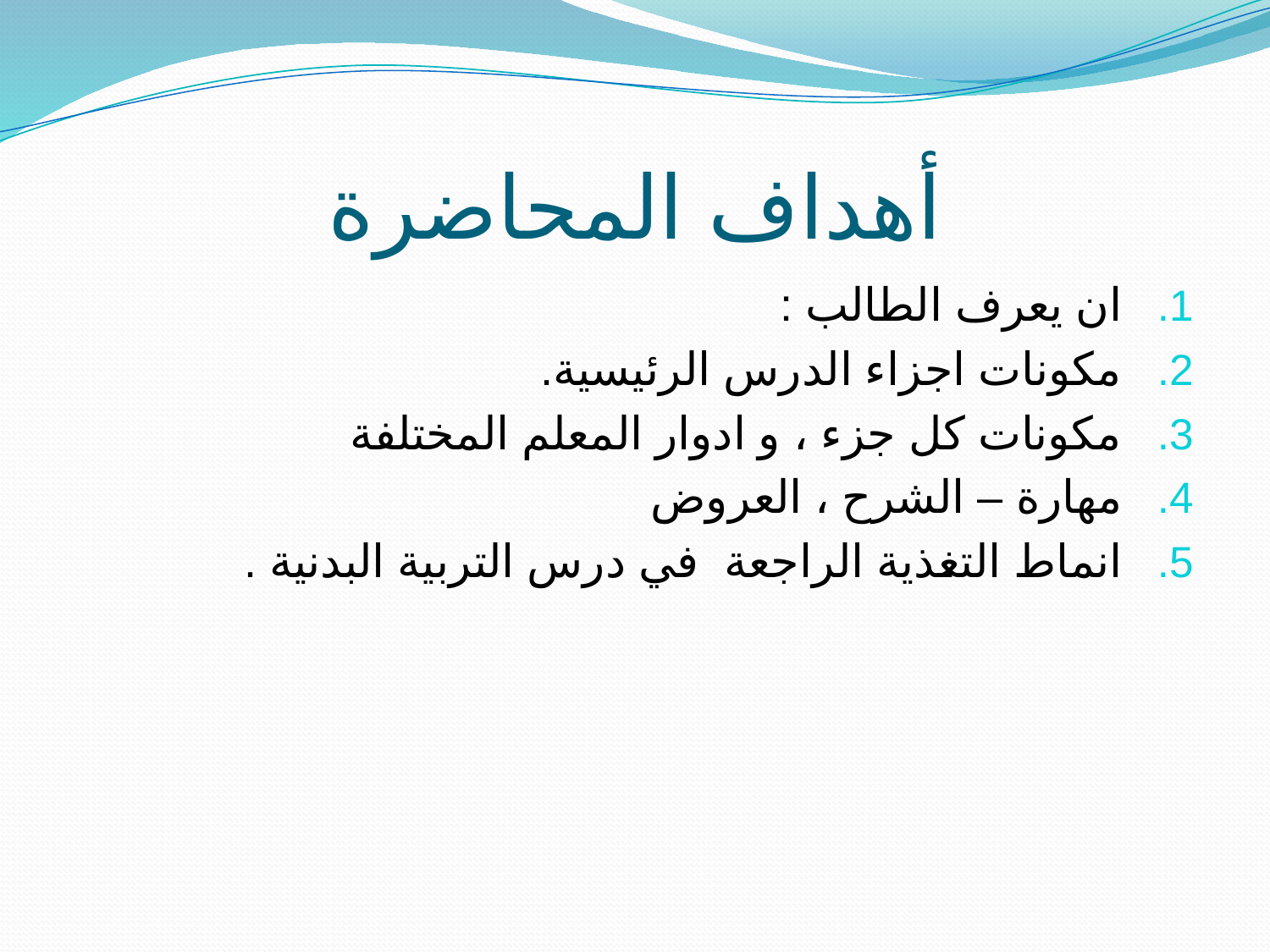

# أهداف المحاضرة
ان يعرف الطالب :
مكونات اجزاء الدرس الرئيسية.
مكونات كل جزء ، و ادوار المعلم المختلفة
مهارة – الشرح ، العروض
انماط التغذية الراجعة  في درس التربية البدنية .